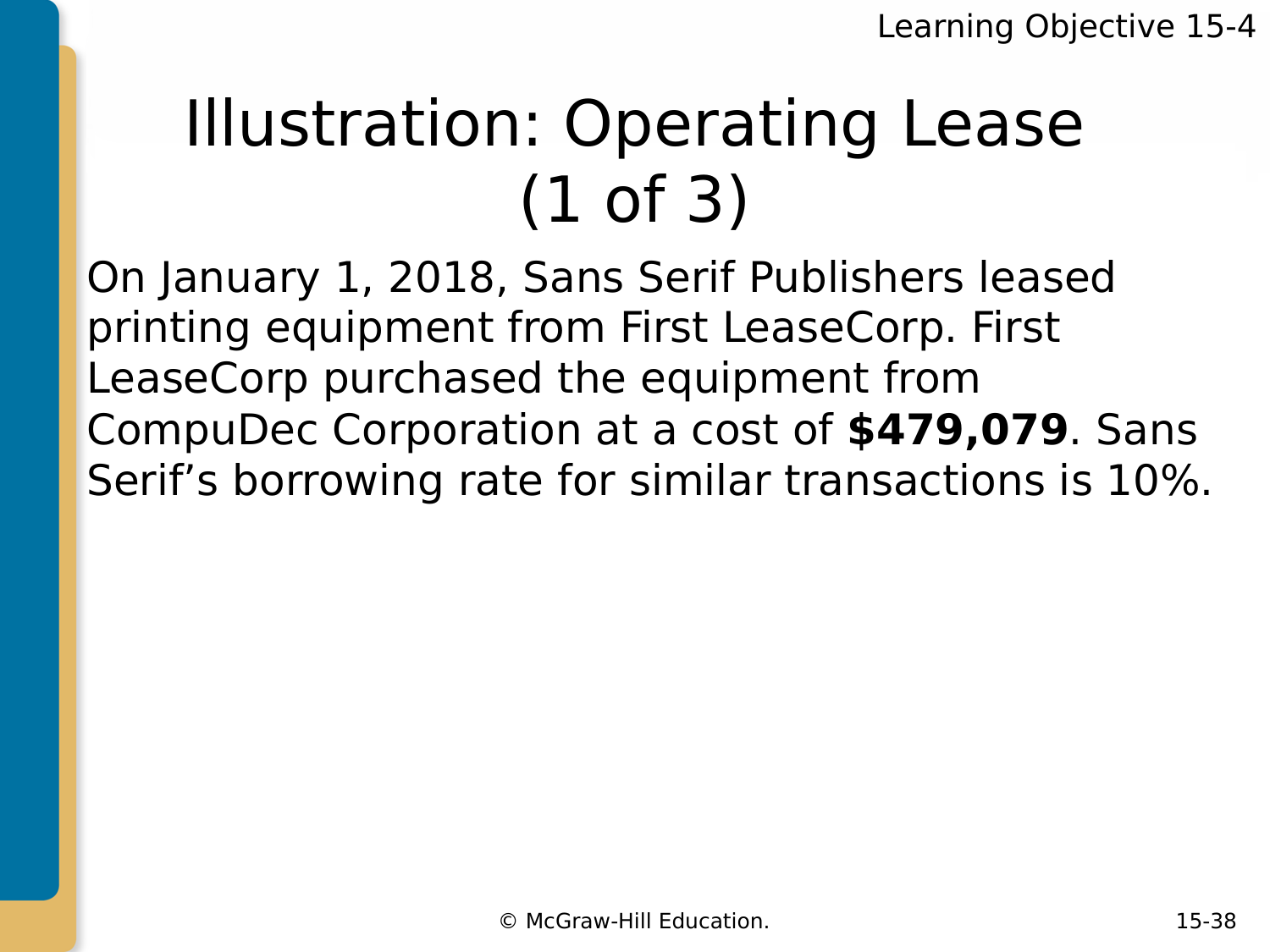

Learning Objective 15-4
# Illustration: Operating Lease (1 of 3)
On January 1, 2018, Sans Serif Publishers leased printing equipment from First LeaseCorp. First LeaseCorp purchased the equipment from CompuDec Corporation at a cost of $479,079. Sans Serif’s borrowing rate for similar transactions is 10%.